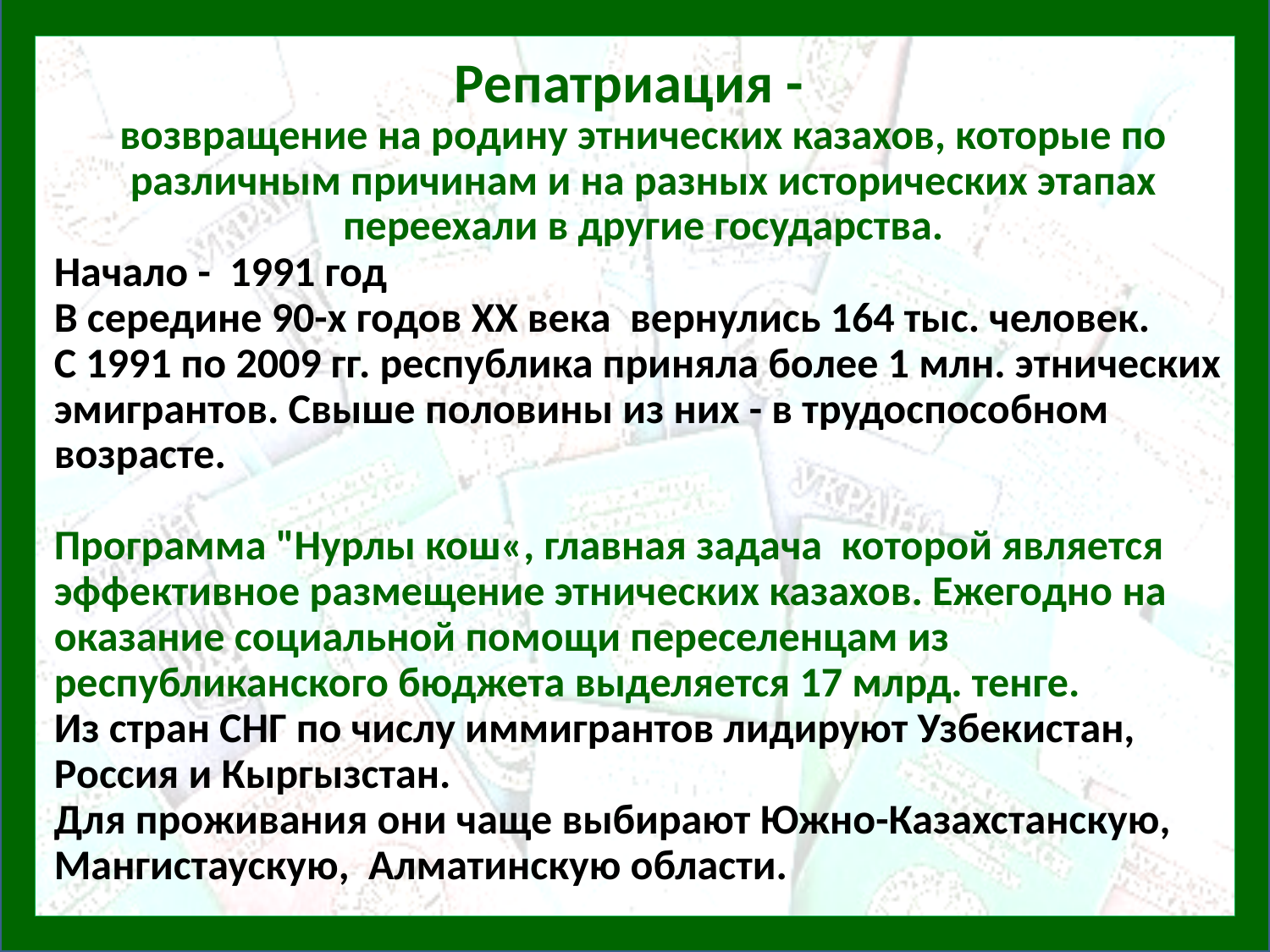

# Репатриация -
возвращение на роди­ну этнических казахов, которые по различным причинам и на разных исторических этапах переехали в другие государства.
Начало -  1991 год
В середине 90-х годов XX века  вернулись 164 тыс. человек.
С 1991 по 2009 гг. республика приняла более 1 млн. эт­нических эмигрантов. Свыше половины из них - в трудоспособном возрасте.

Программа "Нурлы кош«, главная задача  которой является эффективное размещение этнических казахов. Ежегодно на оказание социальной помощи переселенцам из республиканского бюджета выделяется 17 млрд. тенге.
Из стран СНГ по числу иммигрантов лидируют Узбекистан, Россия и Кыргыз­стан.
Для прожи­вания они чаще выбирают Южно-Казахстанскую, Мангистаускую,  Алматинскую области.